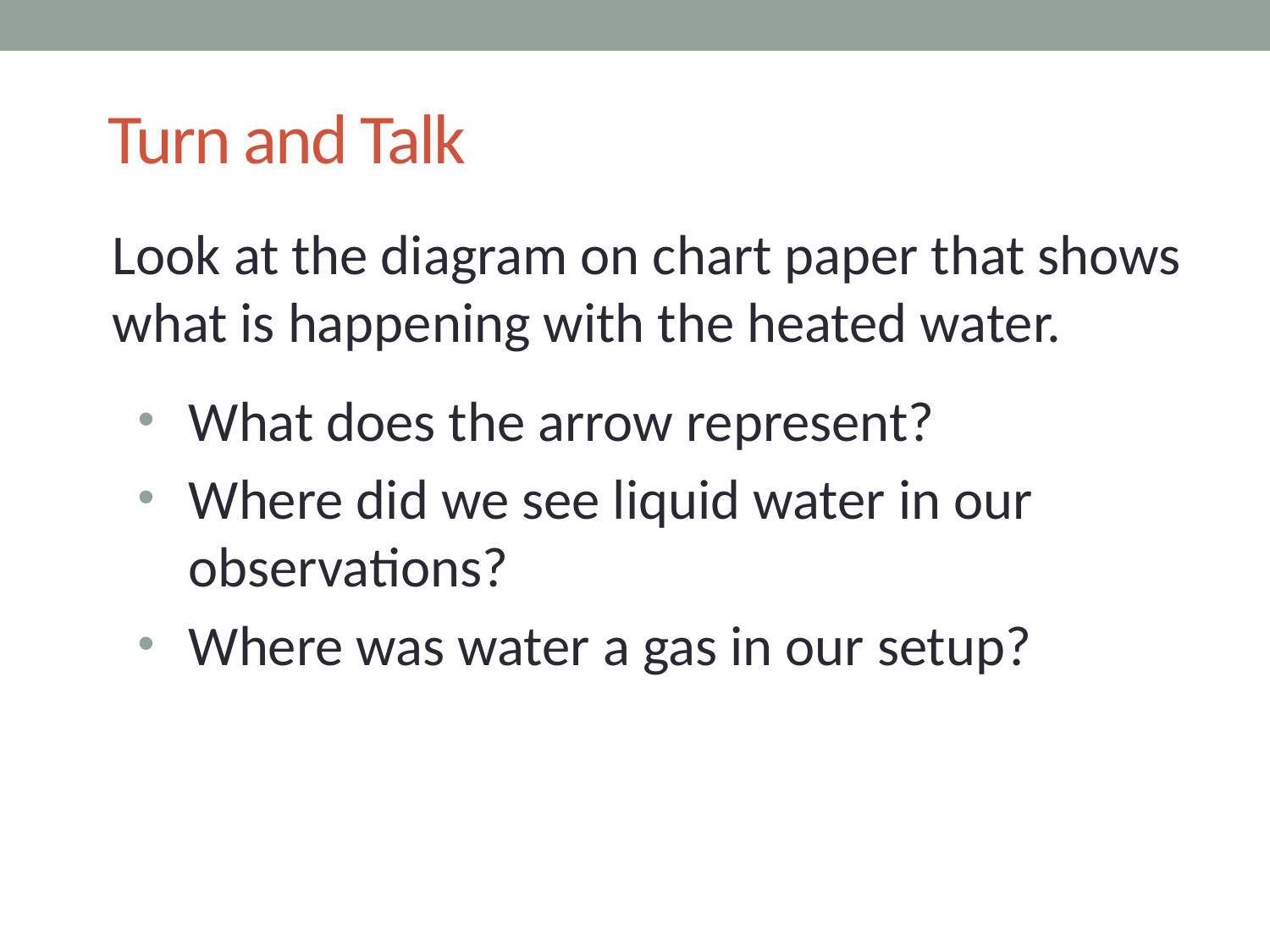

# Turn and Talk
Look at the diagram on chart paper that shows what is happening with the heated water.
What does the arrow represent?
Where did we see liquid water in our observations?
Where was water a gas in our setup?